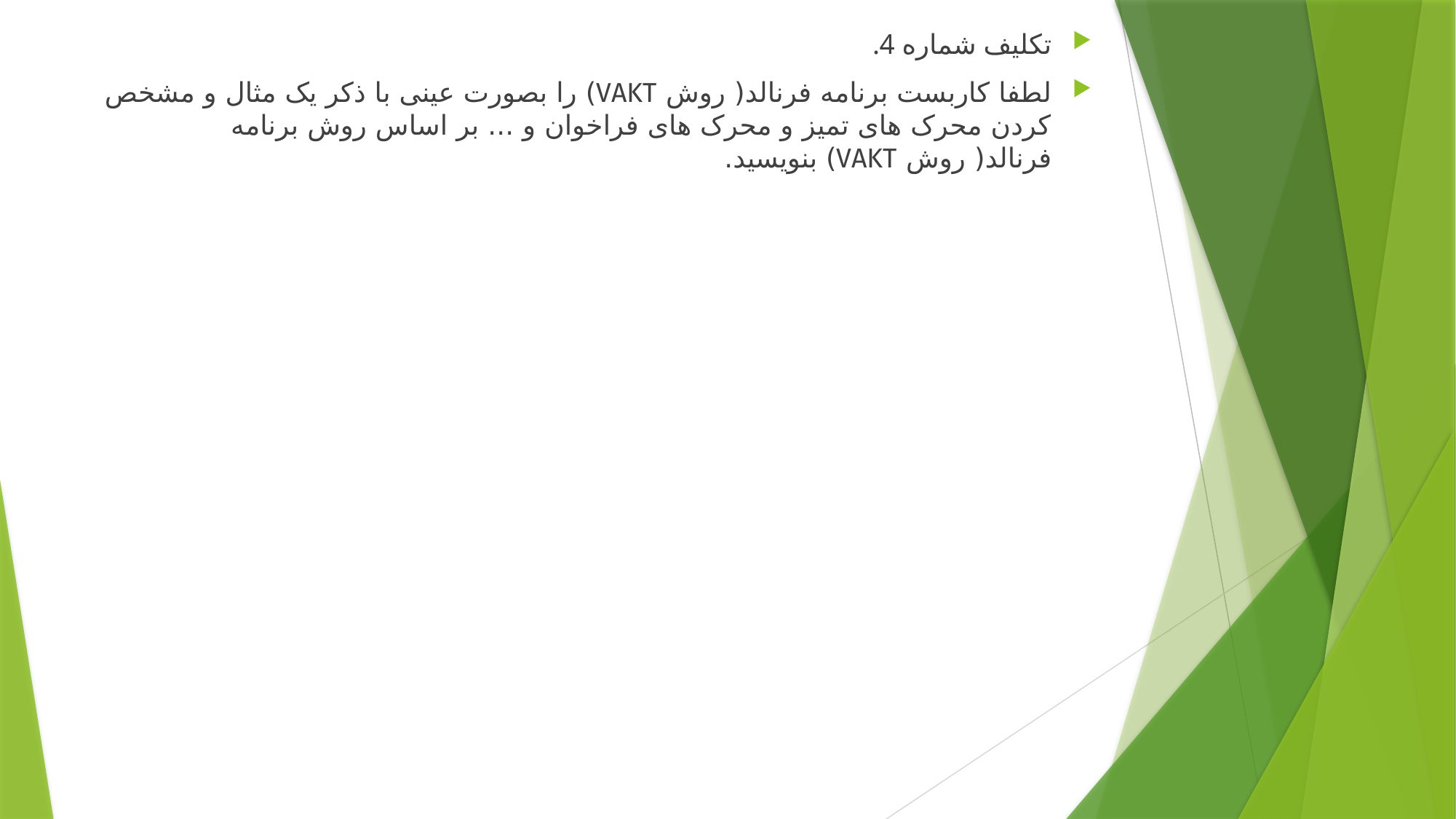

تکلیف شماره 4.
لطفا کاربست برنامه فرنالد( روش VAKT) را بصورت عینی با ذکر یک مثال و مشخص کردن محرک های تمیز و محرک های فراخوان و ... بر اساس روش برنامه فرنالد( روش VAKT) بنویسید.